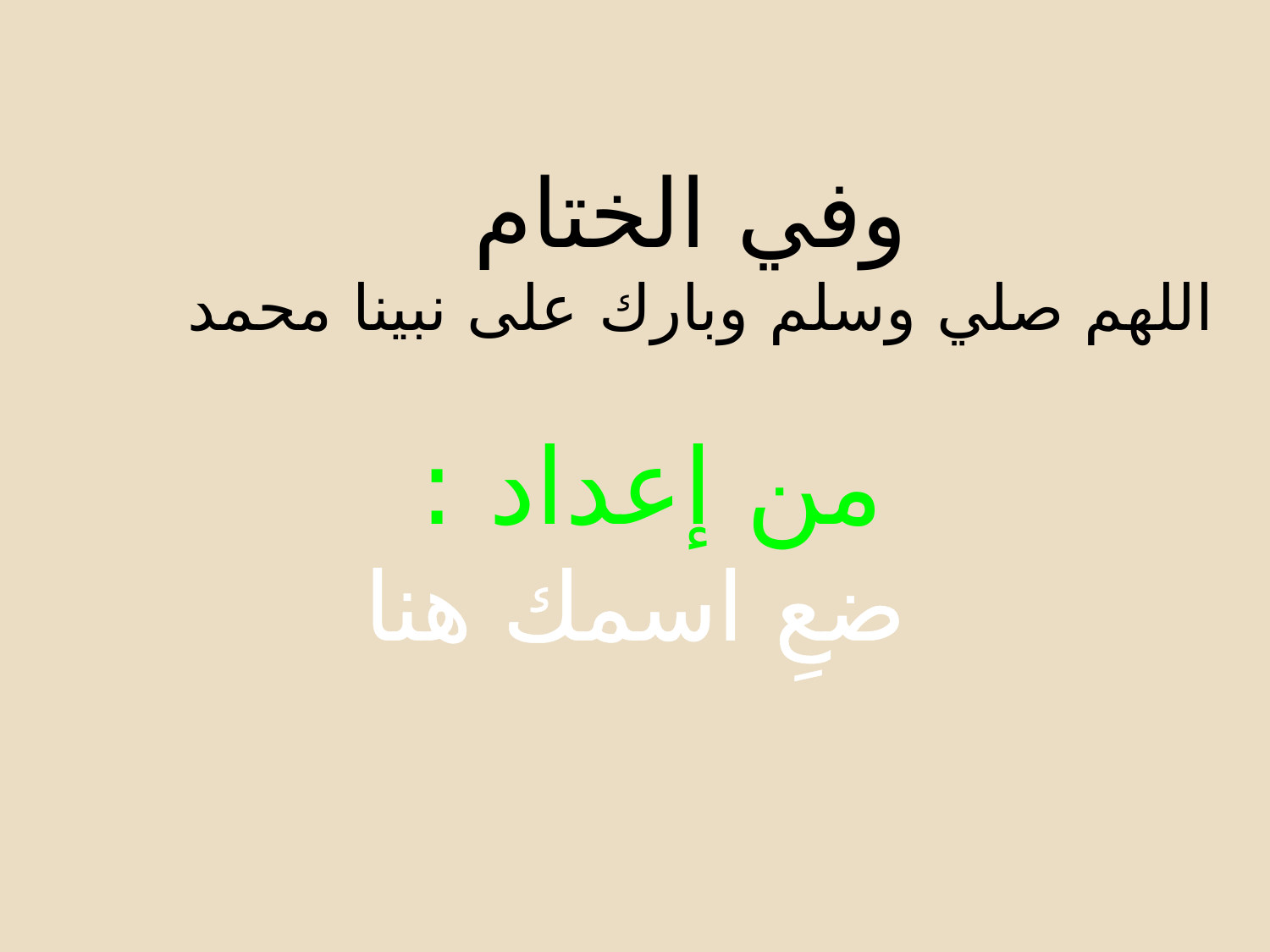

وفي الختام
اللهم صلي وسلم وبارك على نبينا محمد
من إعداد :
ضعِ اسمك هنا